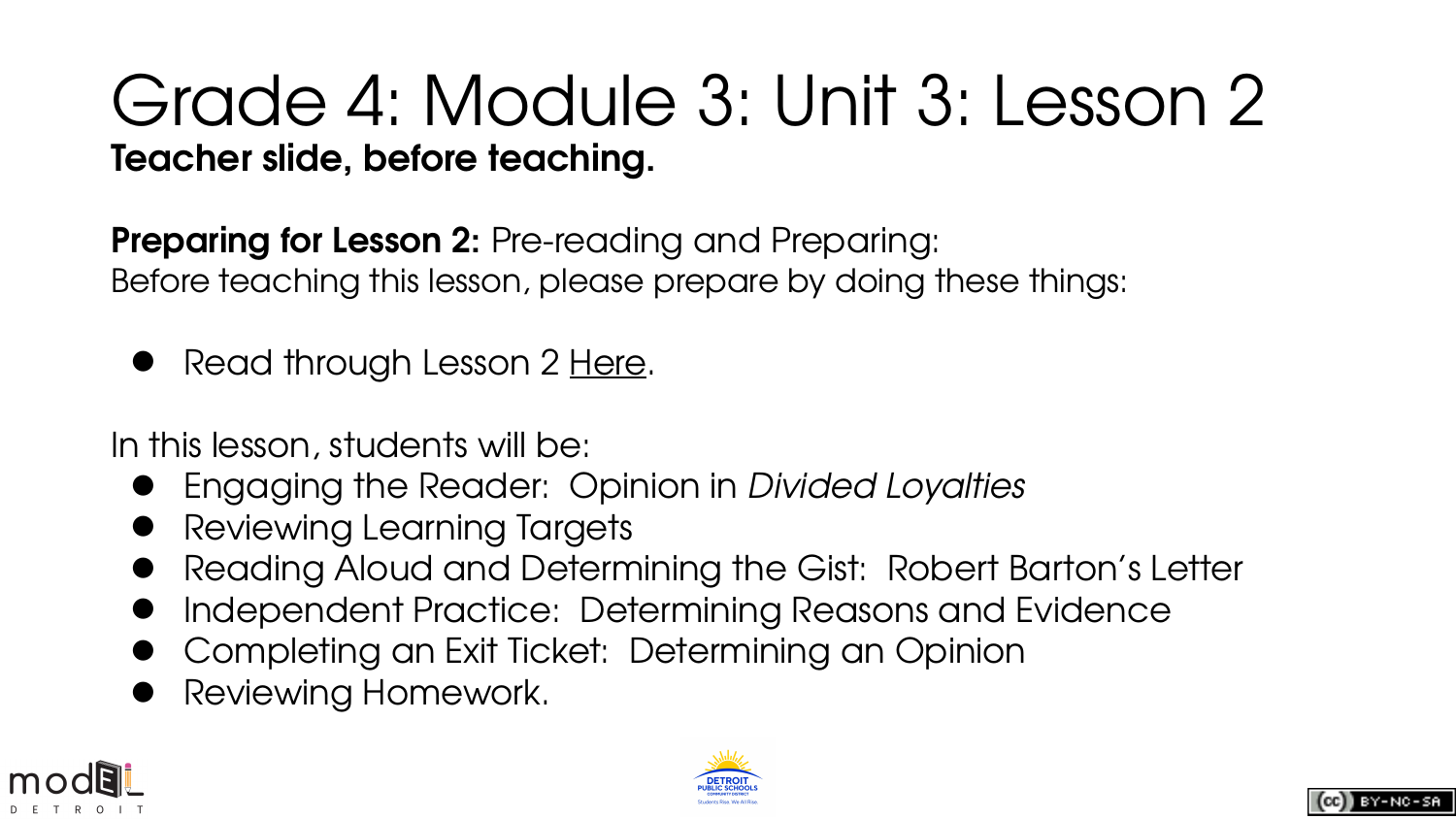

# Grade 4: Module 3: Unit 3: Lesson 2
Teacher slide, before teaching.
Preparing for Lesson 2: Pre-reading and Preparing:
Before teaching this lesson, please prepare by doing these things:
Read through Lesson 2 Here.

In this lesson, students will be:
Engaging the Reader:  Opinion in Divided Loyalties
Reviewing Learning Targets
Reading Aloud and Determining the Gist:  Robert Barton’s Letter
Independent Practice:  Determining Reasons and Evidence
Completing an Exit Ticket:  Determining an Opinion
Reviewing Homework.